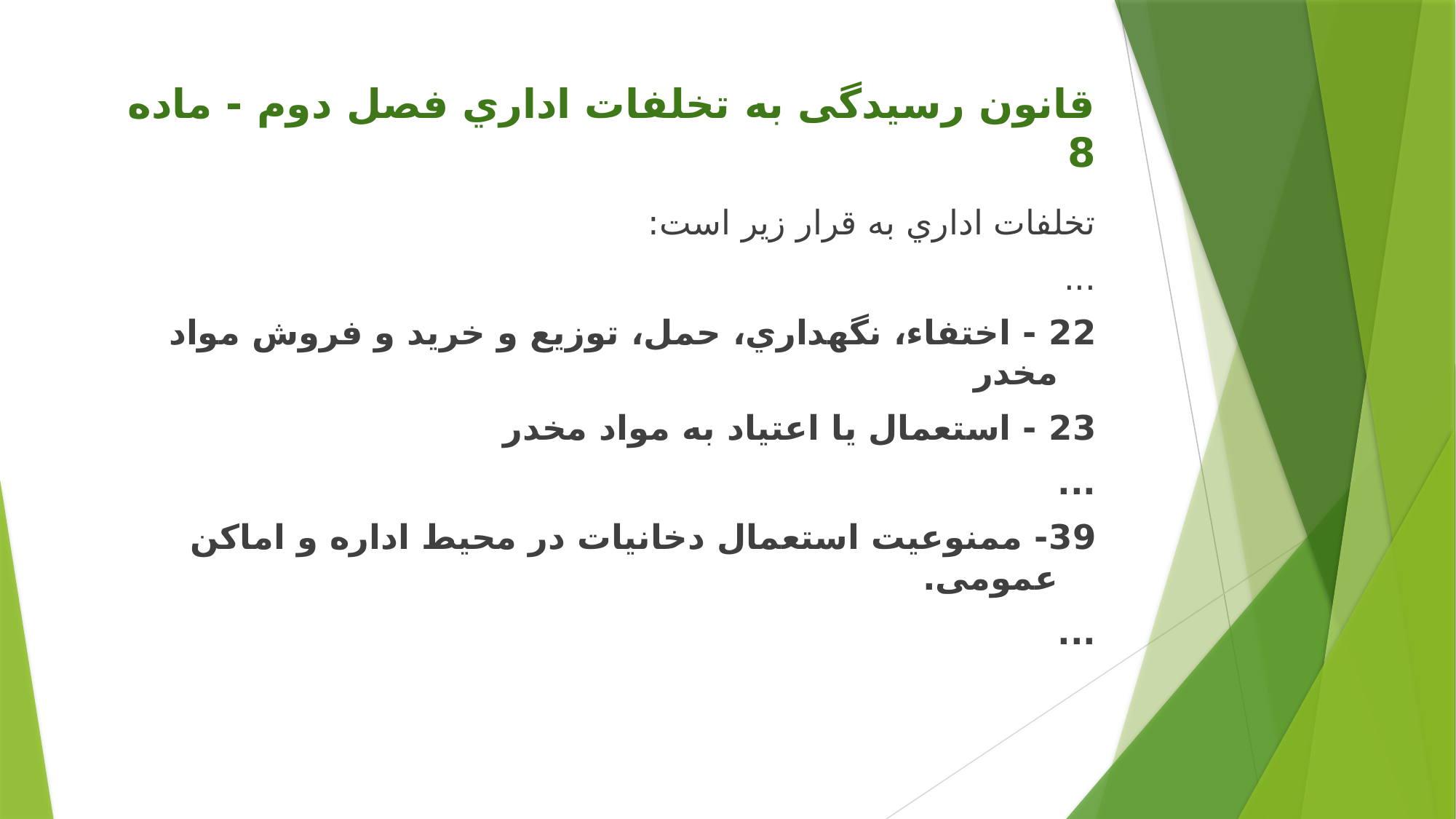

# قانون رسیدگی به تخلفات اداري فصل دوم - ماده 8
تخلفات اداري به قرار زیر است:
...
22 - اختفاء، نگهداري، حمل، توزیع و خرید و فروش مواد مخدر
23 - استعمال یا اعتیاد به مواد مخدر
...
39- ممنوعیت استعمال دخانیات در محیط اداره و اماکن عمومی.
...